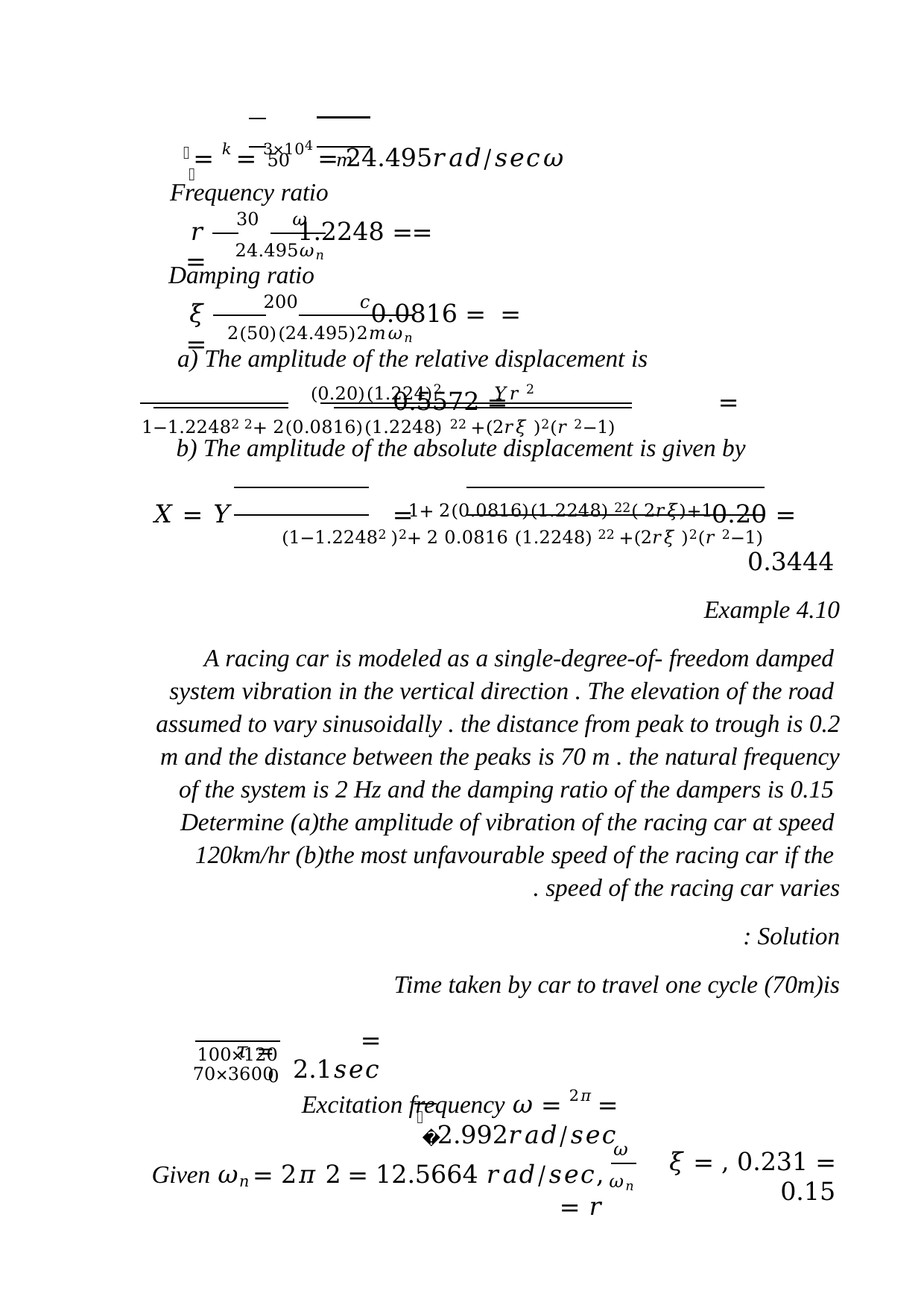

𝜔	= 𝑘 = 3×104 = 24.495𝑟𝑎𝑑/𝑠𝑒𝑐
𝑛

𝑚	50
Frequency ratio
𝜔	30
𝑟 =
=	= 1.2248

𝜔𝑛	24.495
Damping ratio
𝑐	200
𝜉 =
=	= 0.0816

2𝑚𝜔𝑛	2(50)(24.495)
a) The amplitude of the relative displacement is
𝑌𝑟 2	(0.20)(1.224)2
=	= 0.5572

 (1−𝑟 2)2 +(2𝑟𝜉 )2	1−1.22482 2+ 2(0.0816)(1.2248) 2

b) The amplitude of the absolute displacement is given by

1+(2𝑟𝜉 )2	1+ 2(0.0816)(1.2248) 2
𝑋 = 𝑌
= 0.20 	=

(1−𝑟 2)2 +(2𝑟𝜉 )2	(1−1.22482 )2+ 2 0.0816 (1.2248) 2
0.3444
Example 4.10
A racing car is modeled as a single-degree-of- freedom damped  system vibration in the vertical direction . The elevation of the road  assumed to vary sinusoidally . the distance from peak to trough is 0.2  m and the distance between the peaks is 70 m . the natural frequency  of the system is 2 Hz and the damping ratio of the dampers is 0.15  Determine (a)the amplitude of vibration of the racing car at speed  120km/hr (b)the most unfavourable speed of the racing car if the  speed of the racing car varies .
Solution :
Time taken by car to travel one cycle (70m)is
𝜏 = 70×3600
= 2.1𝑠𝑒𝑐

120×1000
Excitation frequency 𝜔 = 2𝜋 = 2.992𝑟𝑎𝑑/𝑠𝑒𝑐

𝜏
𝜔
𝜔𝑛
Given 𝜔𝑛 = 2𝜋 2 = 12.5664 𝑟𝑎𝑑/𝑠𝑒𝑐, 𝑟 =
= 0.231 , 𝜉 = 0.15